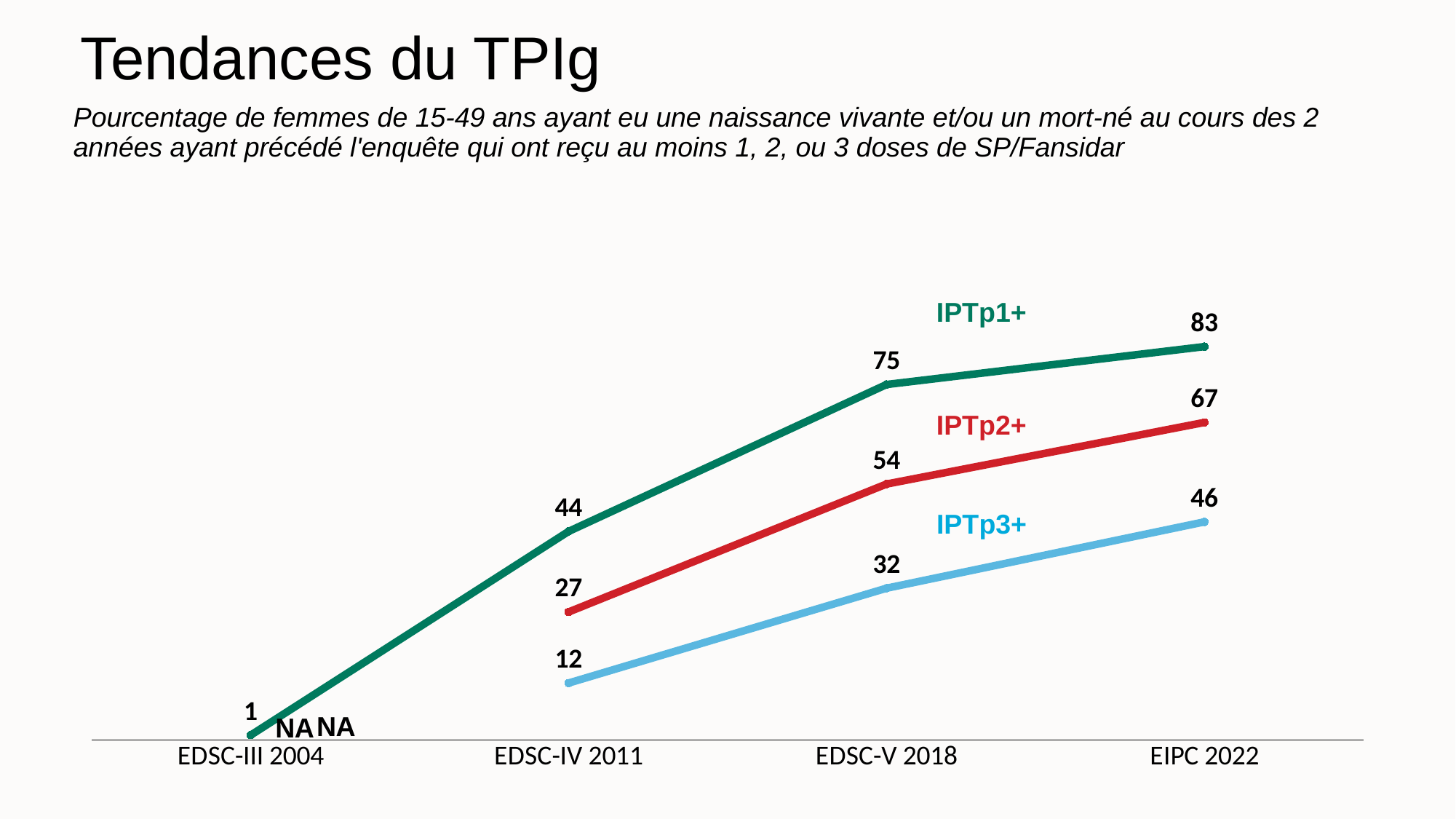

# Tendances du TPIg
Pourcentage de femmes de 15-49 ans ayant eu une naissance vivante et/ou un mort-né au cours des 2 années ayant précédé l'enquête qui ont reçu au moins 1, 2, ou 3 doses de SP/Fansidar

### Chart

| Category | Series 1 | Series 2 | Series 3 |
|---|---|---|---|
| EDSC-III 2004 | 1.0 | None | None |
| EDSC-IV 2011 | 44.0 | 27.0 | 12.0 |
| EDSC-V 2018 | 75.0 | 54.0 | 32.0 |
| EIPC 2022 | 83.0 | 67.0 | 46.0 |
IPTp1+
IPTp2+
IPTp3+